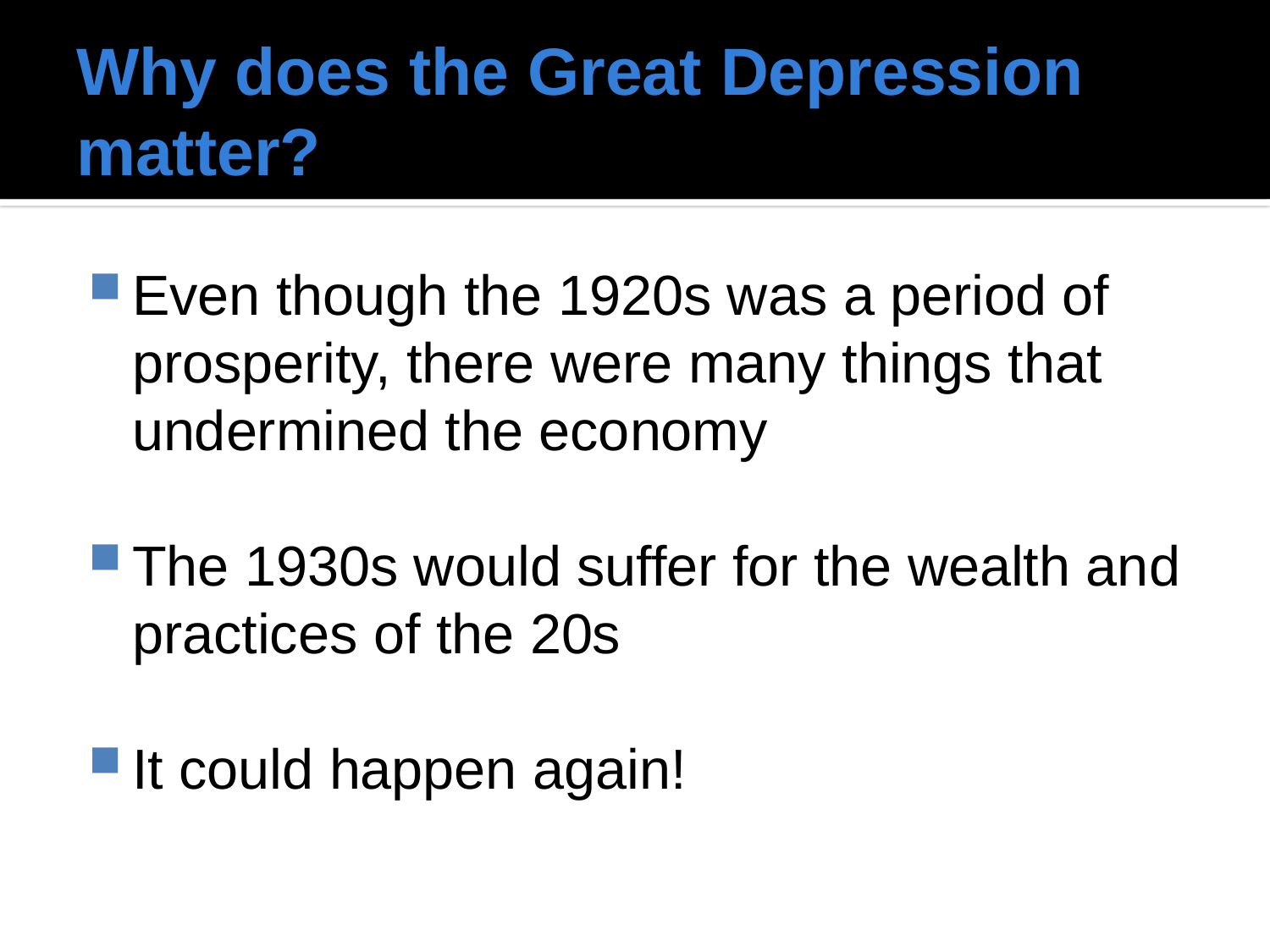

# Why does the Great Depression matter?
Even though the 1920s was a period of prosperity, there were many things that undermined the economy

The 1930s would suffer for the wealth and practices of the 20s

It could happen again!